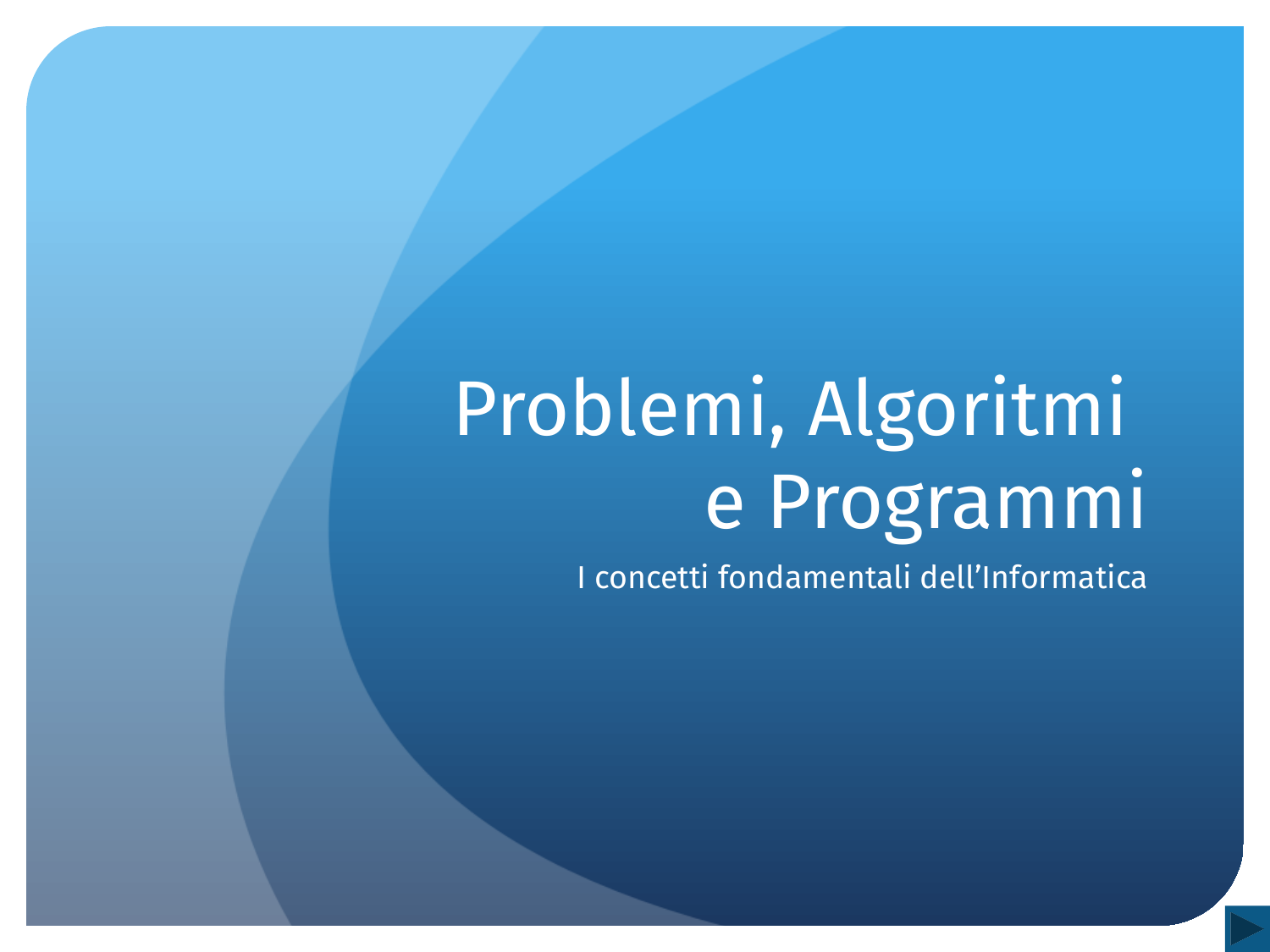

# Problemi, Algoritmi e Programmi
I concetti fondamentali dell’Informatica